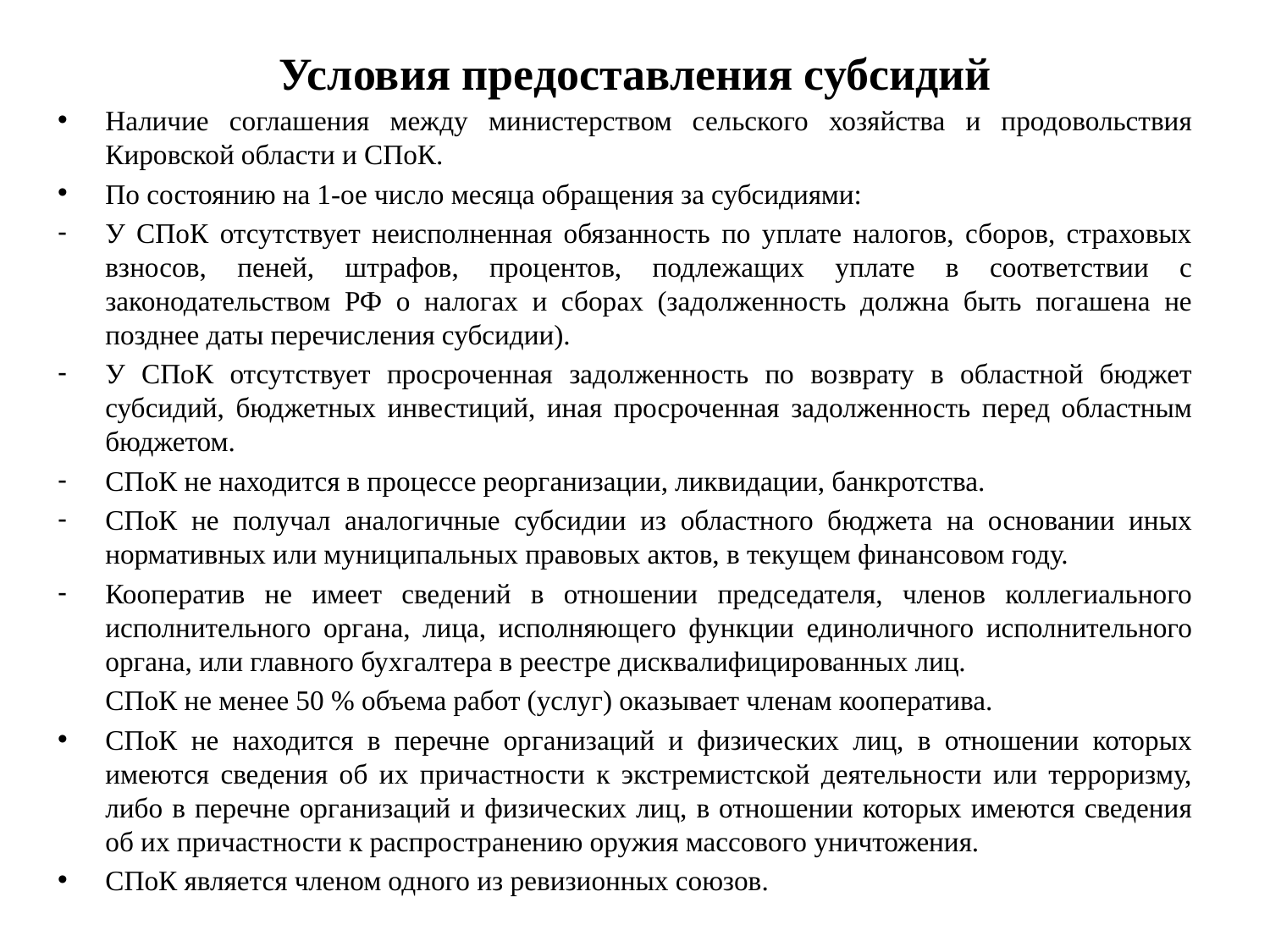

# Условия предоставления субсидий
Наличие соглашения между министерством сельского хозяйства и продовольствия Кировской области и СПоК.
По состоянию на 1-ое число месяца обращения за субсидиями:
У СПоК отсутствует неисполненная обязанность по уплате налогов, сборов, страховых взносов, пеней, штрафов, процентов, подлежащих уплате в соответствии с законодательством РФ о налогах и сборах (задолженность должна быть погашена не позднее даты перечисления субсидии).
У СПоК отсутствует просроченная задолженность по возврату в областной бюджет субсидий, бюджетных инвестиций, иная просроченная задолженность перед областным бюджетом.
СПоК не находится в процессе реорганизации, ликвидации, банкротства.
СПоК не получал аналогичные субсидии из областного бюджета на основании иных нормативных или муниципальных правовых актов, в текущем финансовом году.
Кооператив не имеет сведений в отношении председателя, членов коллегиального исполнительного органа, лица, исполняющего функции единоличного исполнительного органа, или главного бухгалтера в реестре дисквалифицированных лиц.
	СПоК не менее 50 % объема работ (услуг) оказывает членам кооператива.
СПоК не находится в перечне организаций и физических лиц, в отношении которых имеются сведения об их причастности к экстремистской деятельности или терроризму, либо в перечне организаций и физических лиц, в отношении которых имеются сведения об их причастности к распространению оружия массового уничтожения.
СПоК является членом одного из ревизионных союзов.